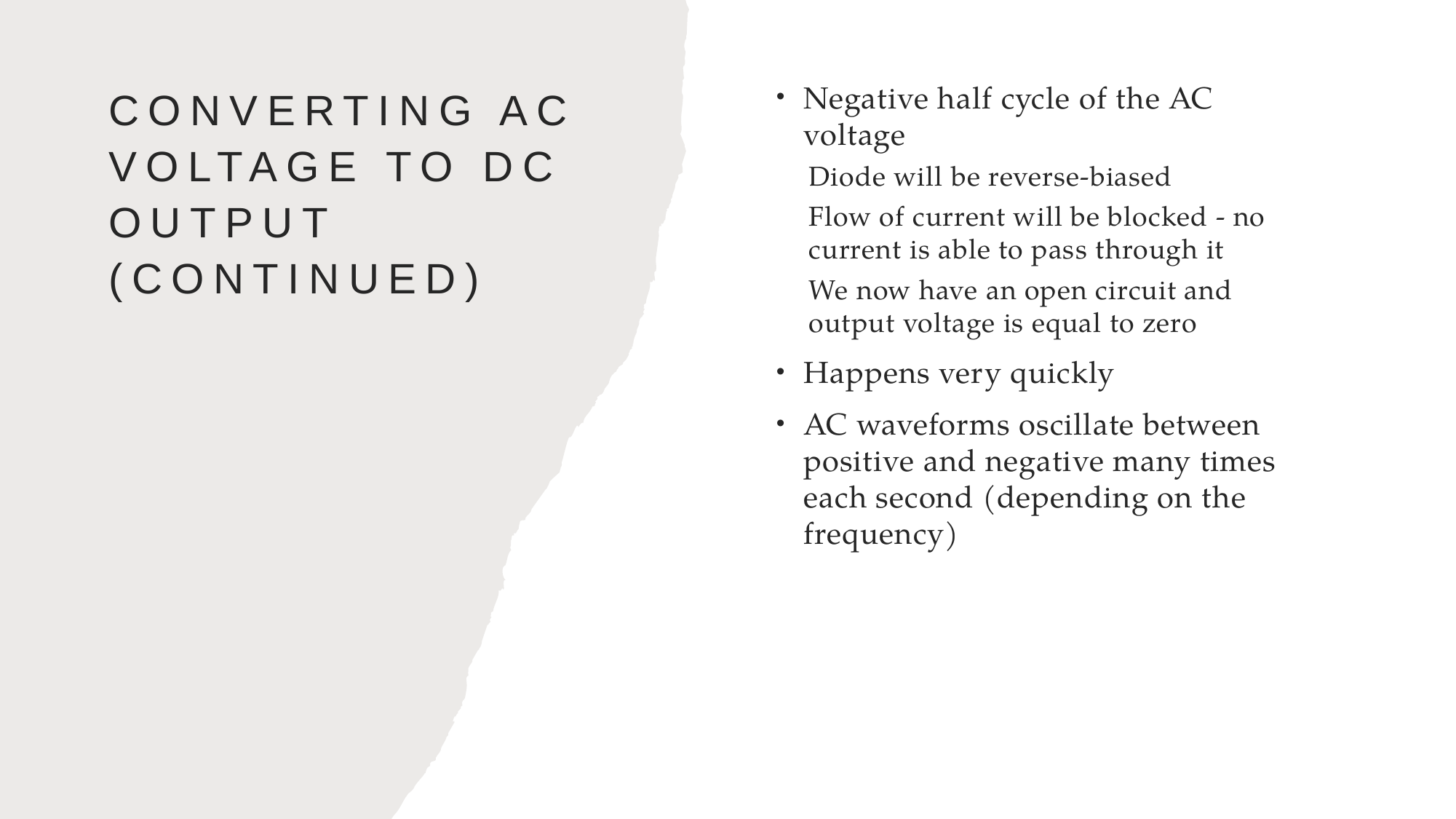

# Converting AC voltage to DC output (continued)
Negative half cycle of the AC voltage
Diode will be reverse-biased
Flow of current will be blocked - no current is able to pass through it
We now have an open circuit and output voltage is equal to zero
Happens very quickly
AC waveforms oscillate between positive and negative many times each second (depending on the frequency)